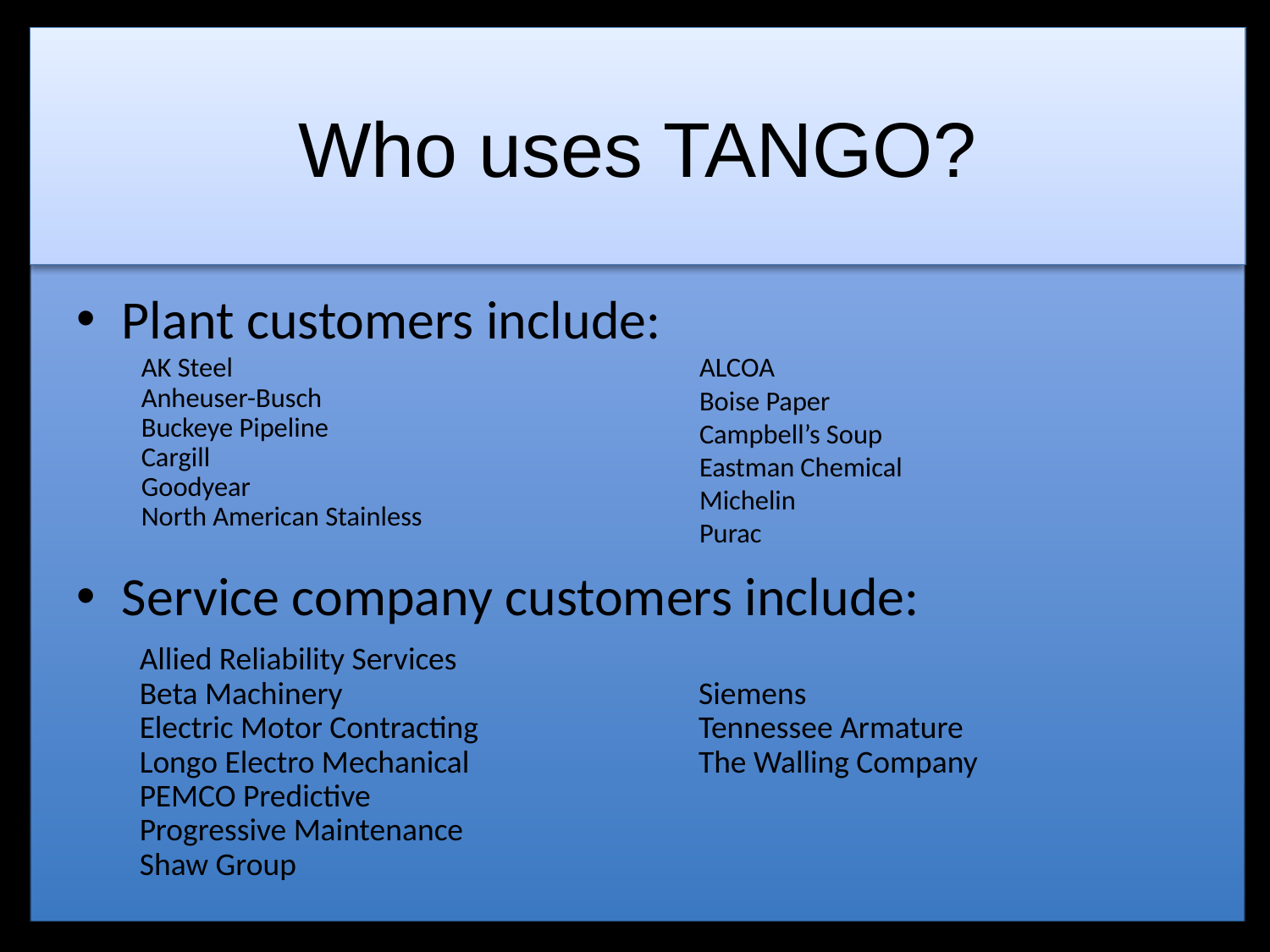

# Who uses TANGO?
Plant customers include:

Service company customers include:

AK Steel
Anheuser-Busch
Buckeye Pipeline
Cargill
Goodyear
North American Stainless

ALCOA
Boise Paper
Campbell’s Soup
Eastman Chemical
Michelin
Purac
Allied Reliability Services
Beta Machinery
Electric Motor Contracting
Longo Electro Mechanical
PEMCO Predictive
Progressive Maintenance
Shaw Group
Siemens
Tennessee Armature
The Walling Company